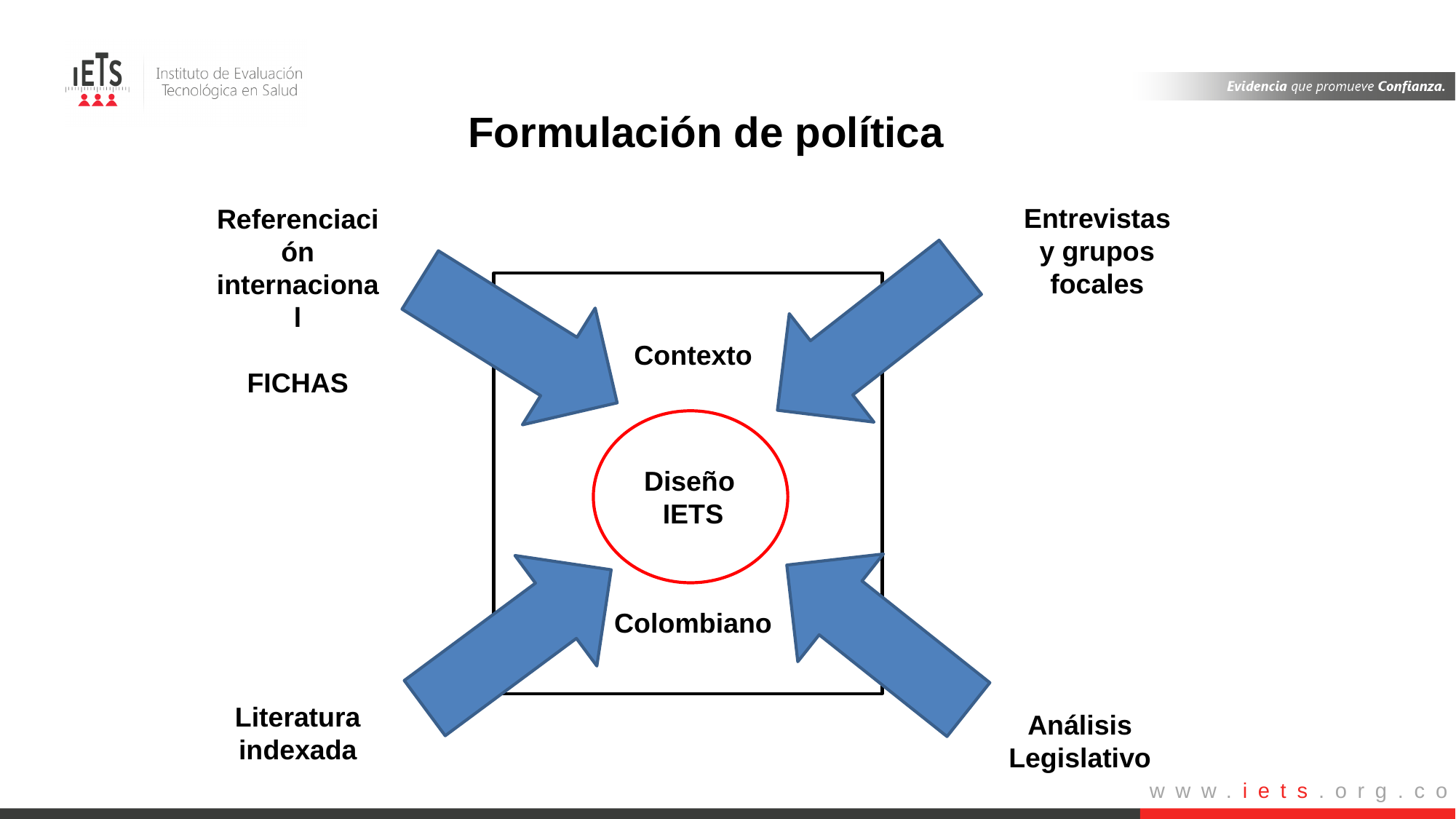

Formulación de política
Entrevistas y grupos focales
Referenciación internacional

FICHAS

Contexto

Diseño
IETS

Colombiano
Literatura indexada
Análisis Legislativo